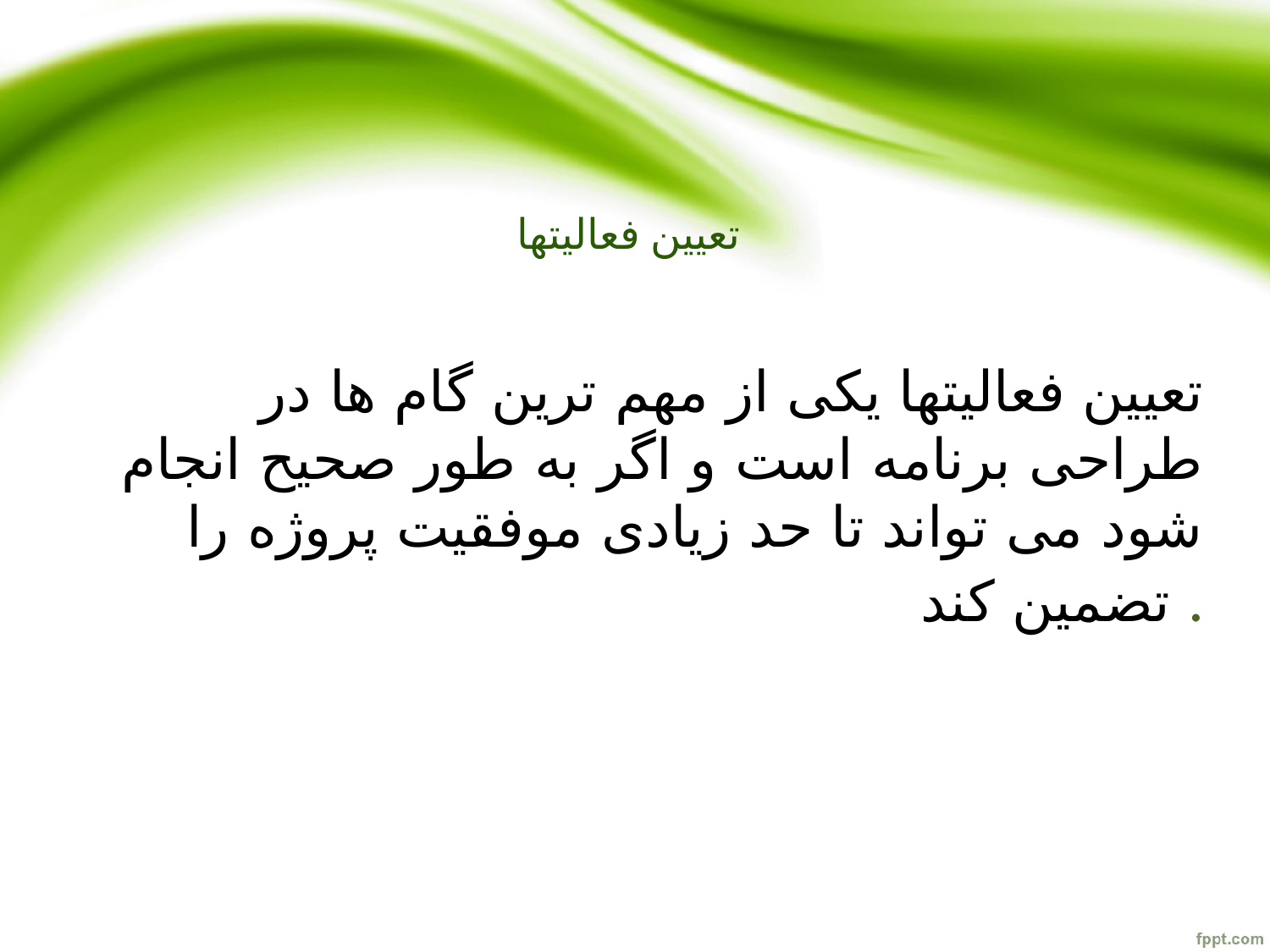

# تعیین فعالیتها

تعیین فعالیتها یکی از مهم ترین گام ها در طراحی برنامه است و اگر به طور صحیح انجام شود می تواند تا حد زیادی موفقیت پروژه را تضمین کند .